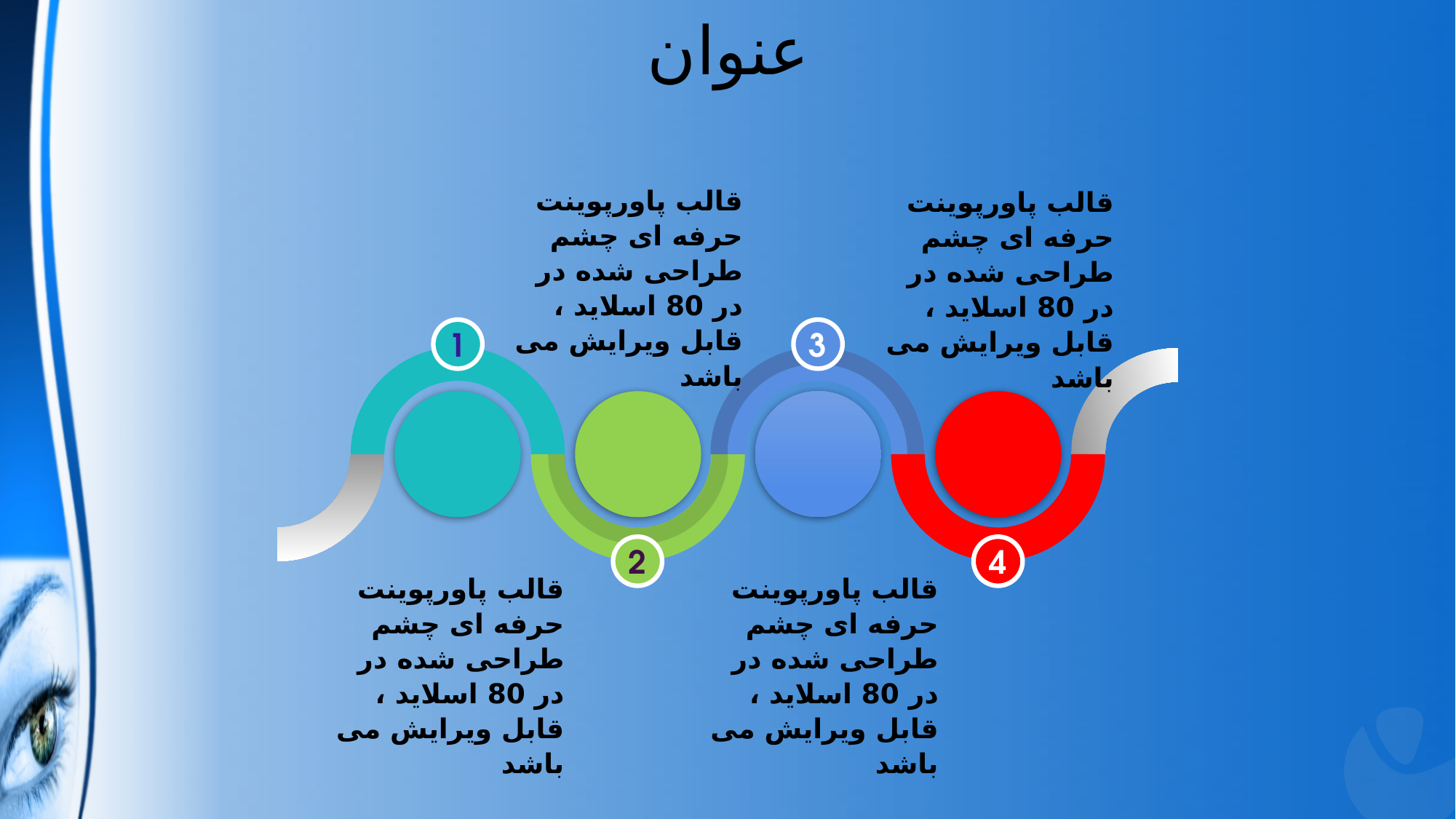

عنوان
قالب پاورپوينت حرفه ای چشم طراحی شده در در 80 اسلاید ، قابل ویرایش می باشد
قالب پاورپوينت حرفه ای چشم طراحی شده در در 80 اسلاید ، قابل ویرایش می باشد
1
3

2
4
قالب پاورپوينت حرفه ای چشم طراحی شده در در 80 اسلاید ، قابل ویرایش می باشد
قالب پاورپوينت حرفه ای چشم طراحی شده در در 80 اسلاید ، قابل ویرایش می باشد